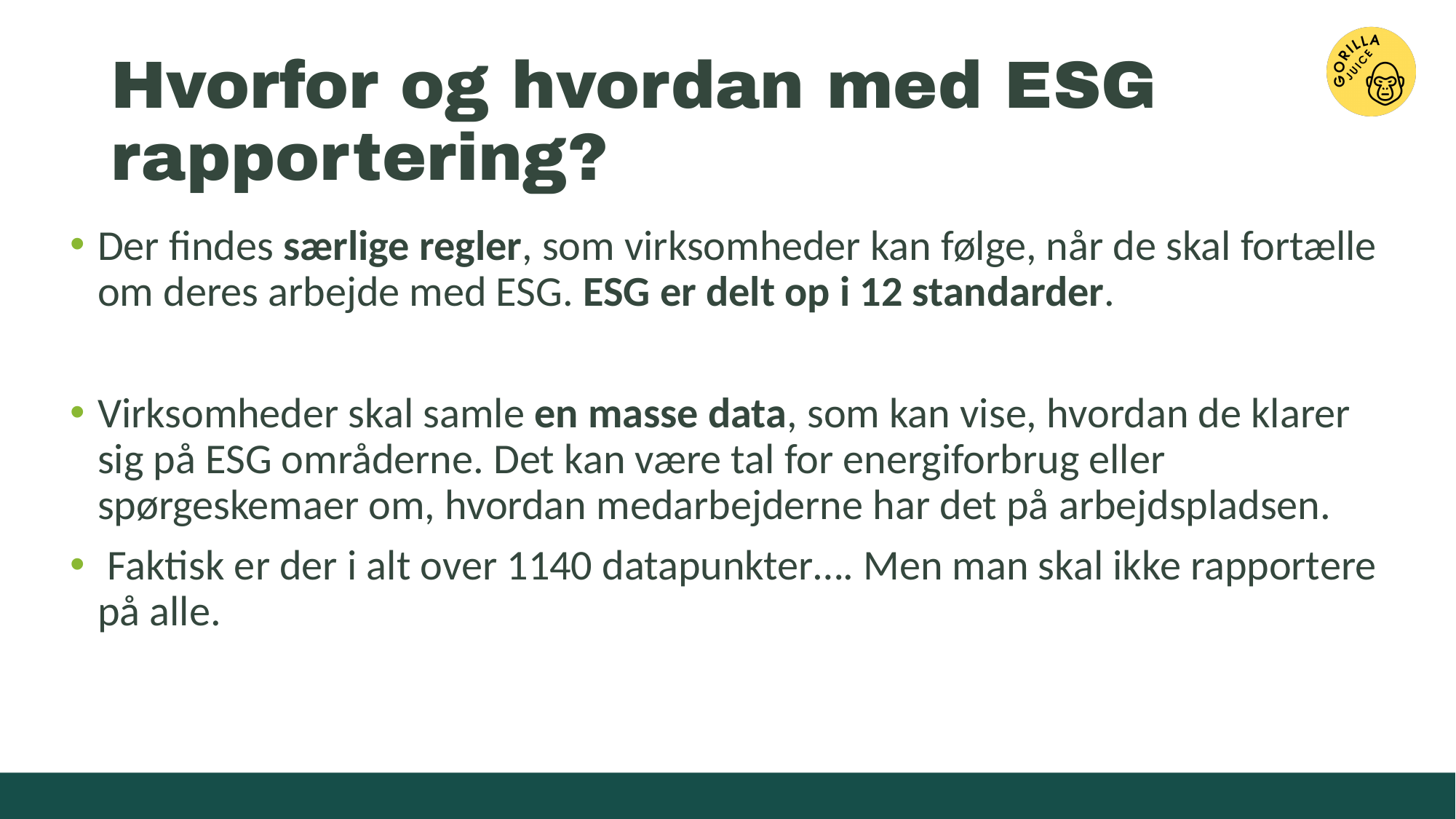

# Hvorfor og hvordan med ESG rapportering?
Der findes særlige regler, som virksomheder kan følge, når de skal fortælle om deres arbejde med ESG. ESG er delt op i 12 standarder.

Virksomheder skal samle en masse data, som kan vise, hvordan de klarer sig på ESG områderne. Det kan være tal for energiforbrug eller spørgeskemaer om, hvordan medarbejderne har det på arbejdspladsen.
 Faktisk er der i alt over 1140 datapunkter…. Men man skal ikke rapportere på alle.